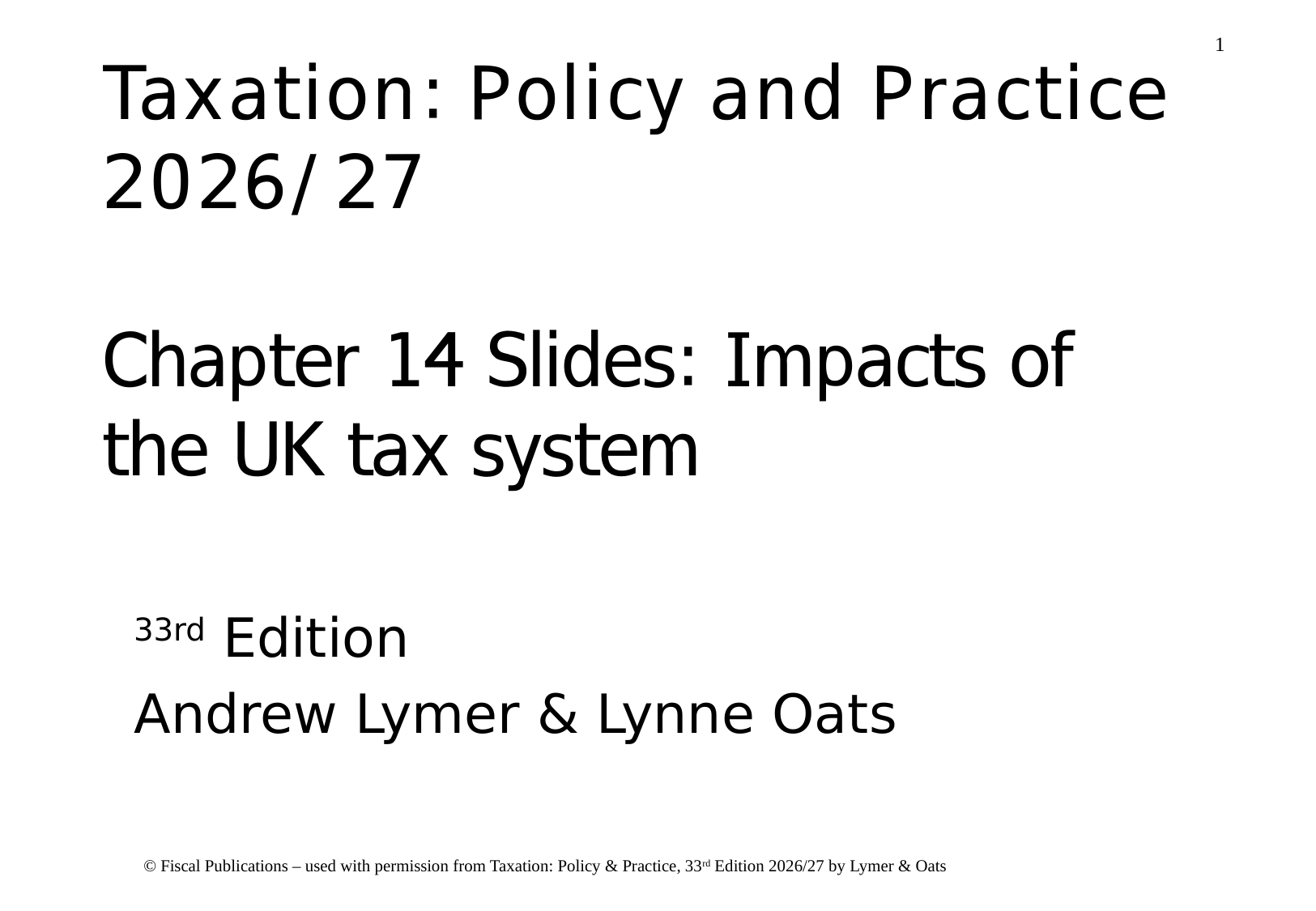

# Taxation: Policy and Practice 2026/27 Chapter 14 Slides: Impacts of the UK tax system
33rd Edition
Andrew Lymer & Lynne Oats